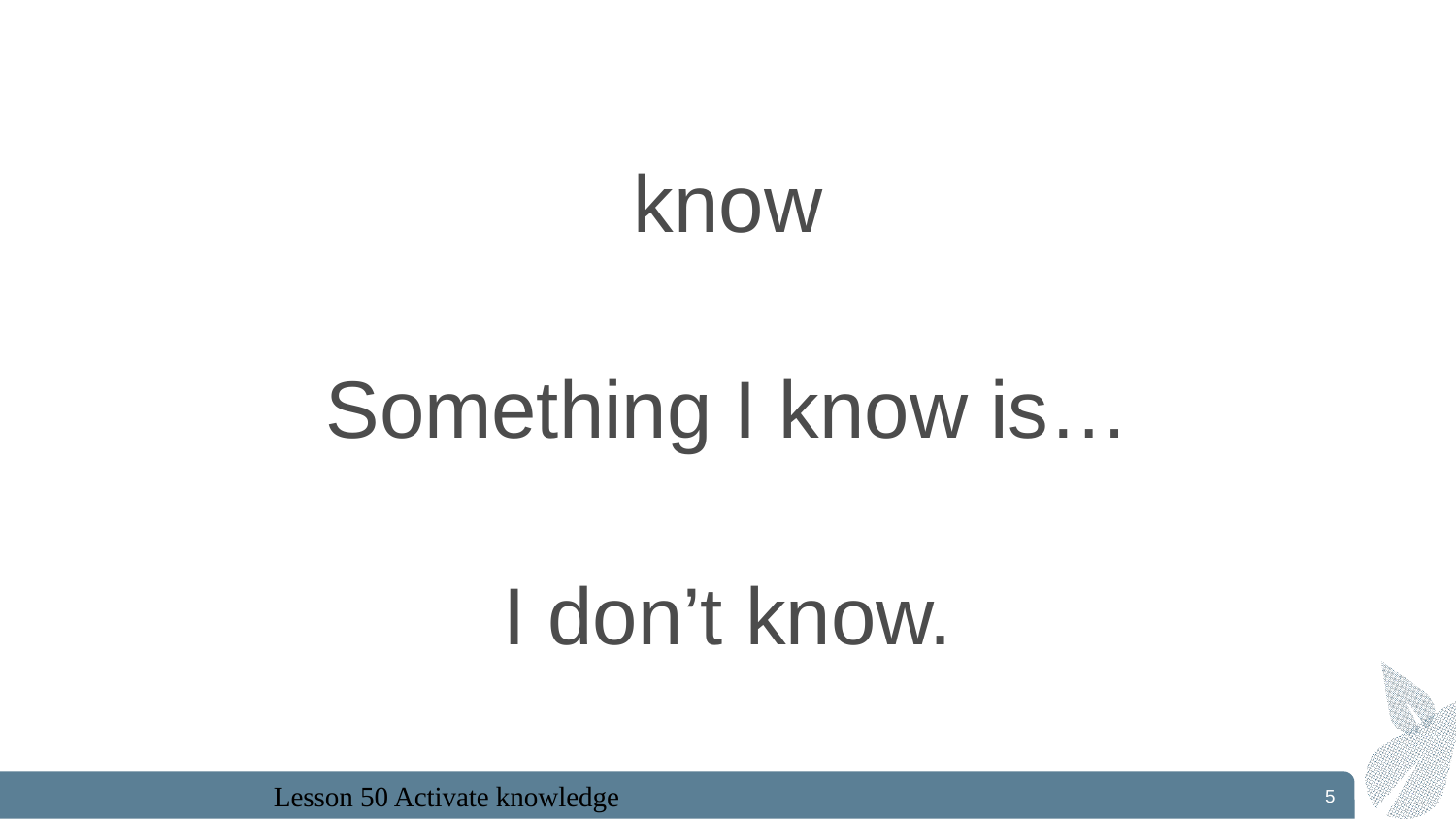

know

Something I know is…

I don’t know.
5
Lesson 50 Activate knowledge